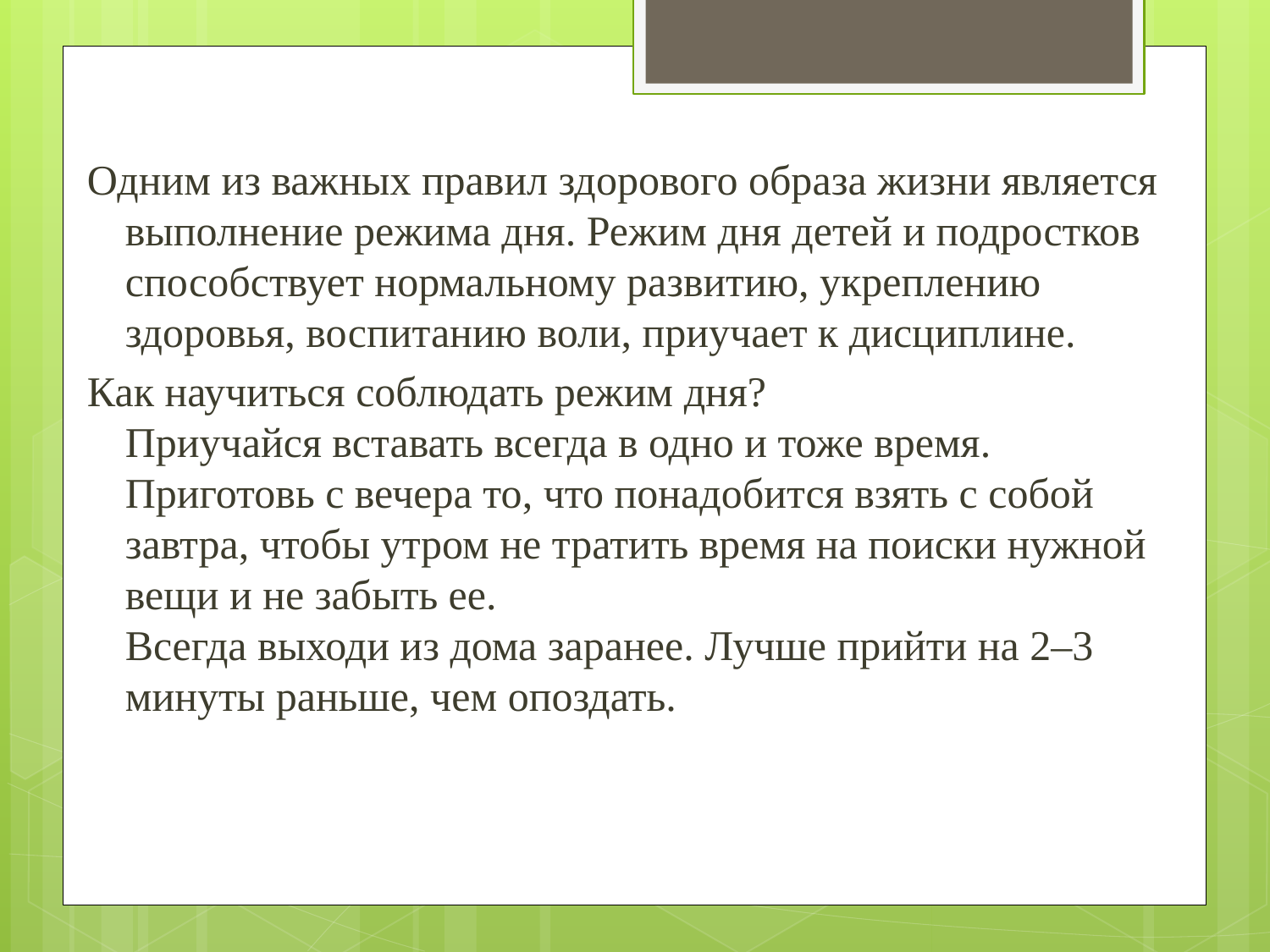

#
Одним из важных правил здорового образа жизни является выполнение режима дня. Режим дня детей и подростков способствует нормальному развитию, укреплению здоровья, воспитанию воли, приучает к дисциплине.
Как научиться соблюдать режим дня?
Приучайся вставать всегда в одно и тоже время.
Приготовь с вечера то, что понадобится взять с собой завтра, чтобы утром не тратить время на поиски нужной вещи и не забыть ее.
Всегда выходи из дома заранее. Лучше прийти на 2–3 минуты раньше, чем опоздать.